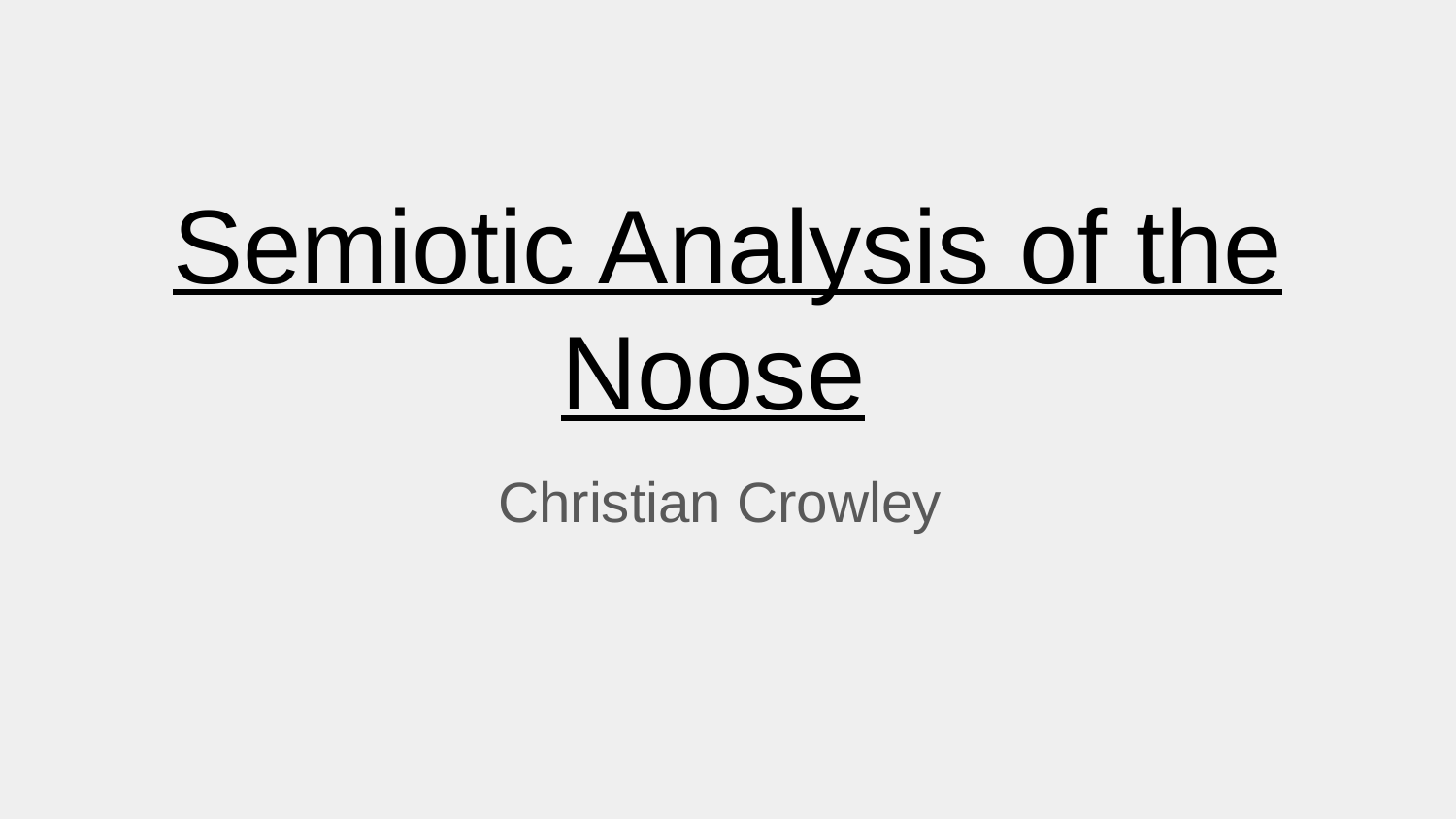

# Semiotic Analysis of the Noose
Christian Crowley